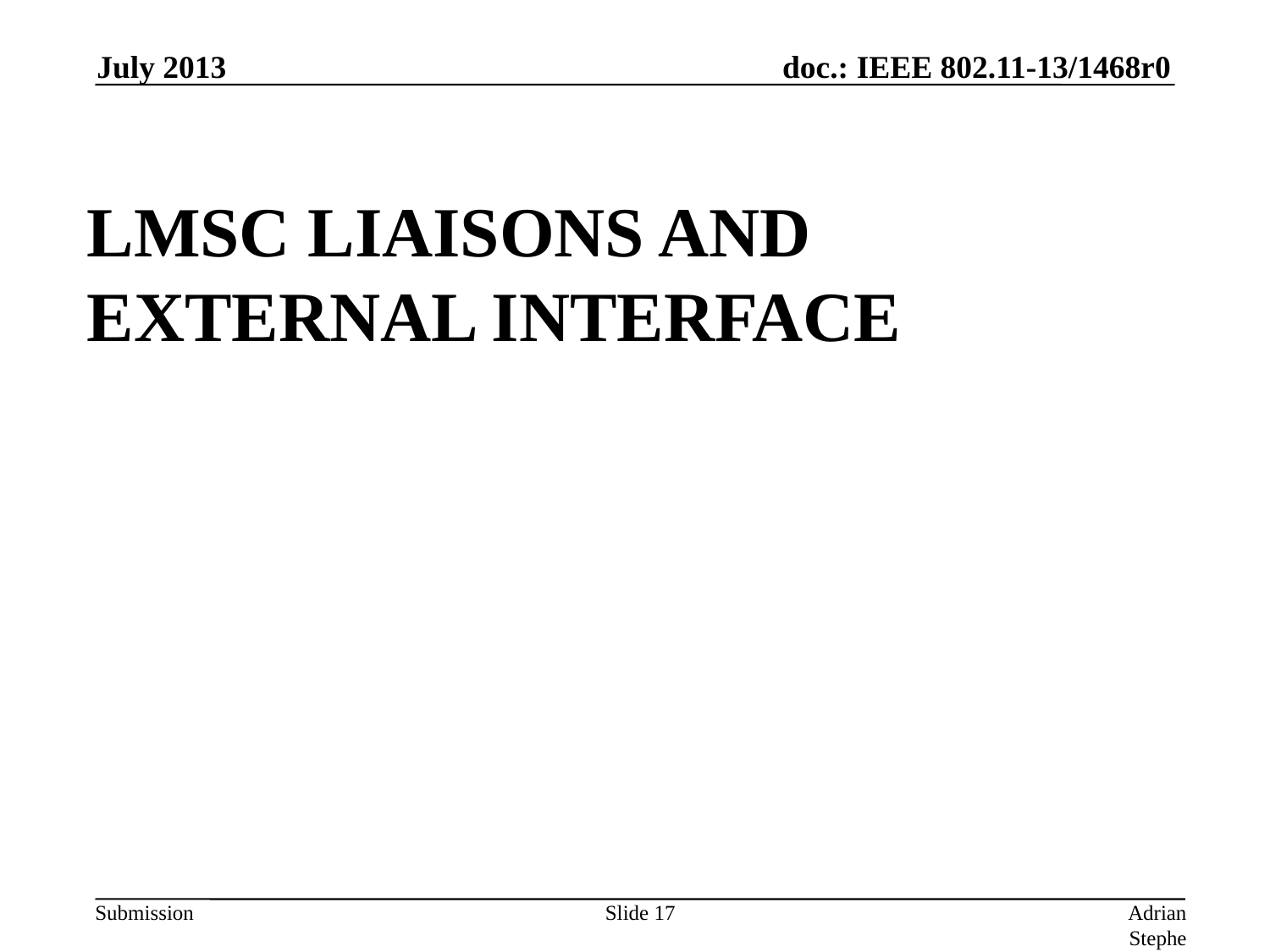

July 2013
# LMSC Liaisons and External Interface
Slide 17
Adrian Stephens, Intel Corporation